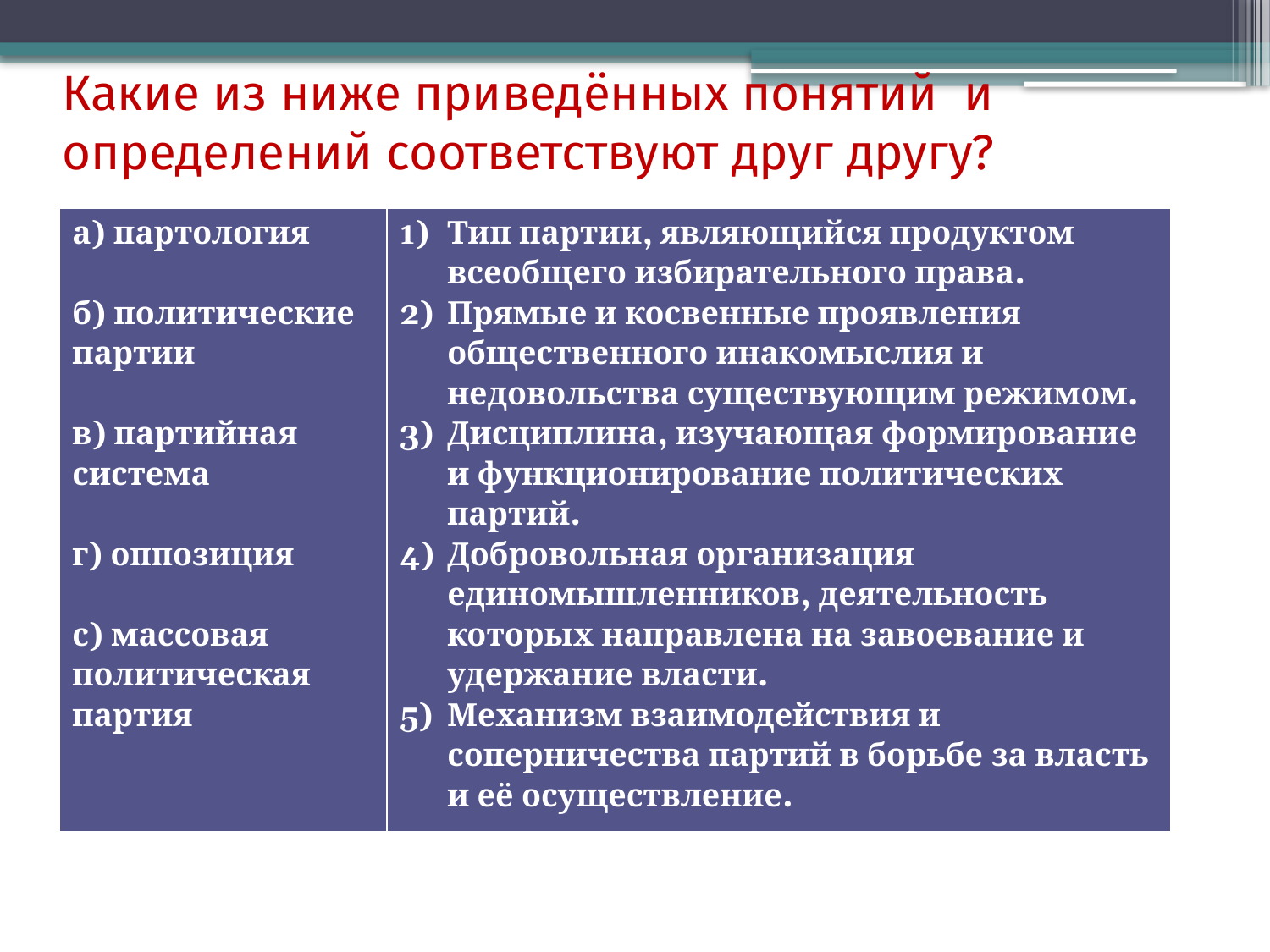

# Какие из ниже приведённых понятий	 и определений соответствуют друг другу?

| а) партология б) политические партии в) партийная система г) оппозиция с) массовая политическая партия | Тип партии, являющийся продуктом всеобщего избирательного права. Прямые и косвенные проявления общественного инакомыслия и недовольства существующим режимом. Дисциплина, изучающая формирование и функционирование политических партий. Добровольная организация единомышленников, деятельность которых направлена на завоевание и удержание власти. Механизм взаимодействия и соперничества партий в борьбе за власть и её осуществление. |
| --- | --- |